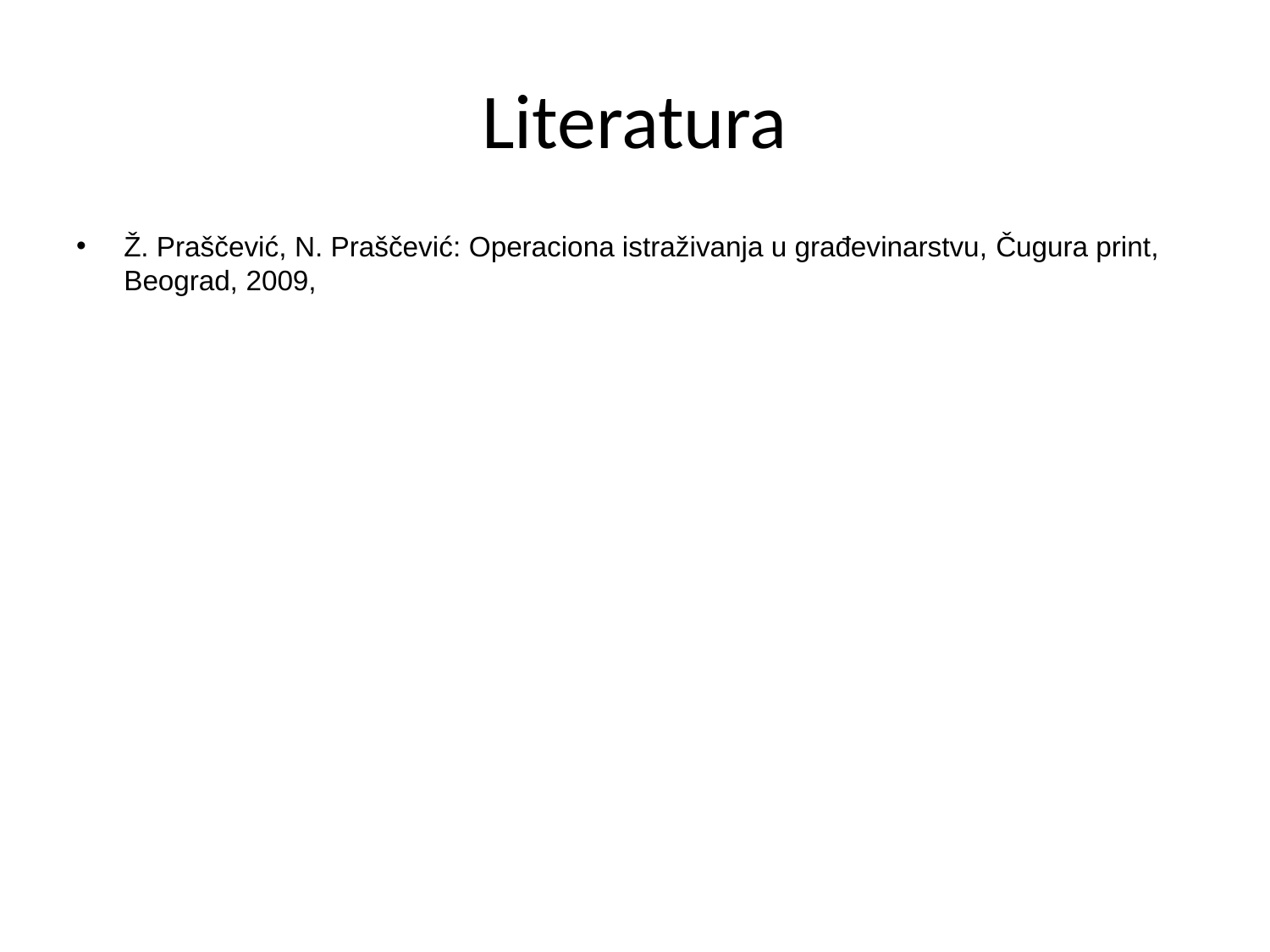

# Literatura
Ž. Praščević, N. Praščević: Operaciona istraživanja u građevinarstvu, Čugura print, Beograd, 2009,